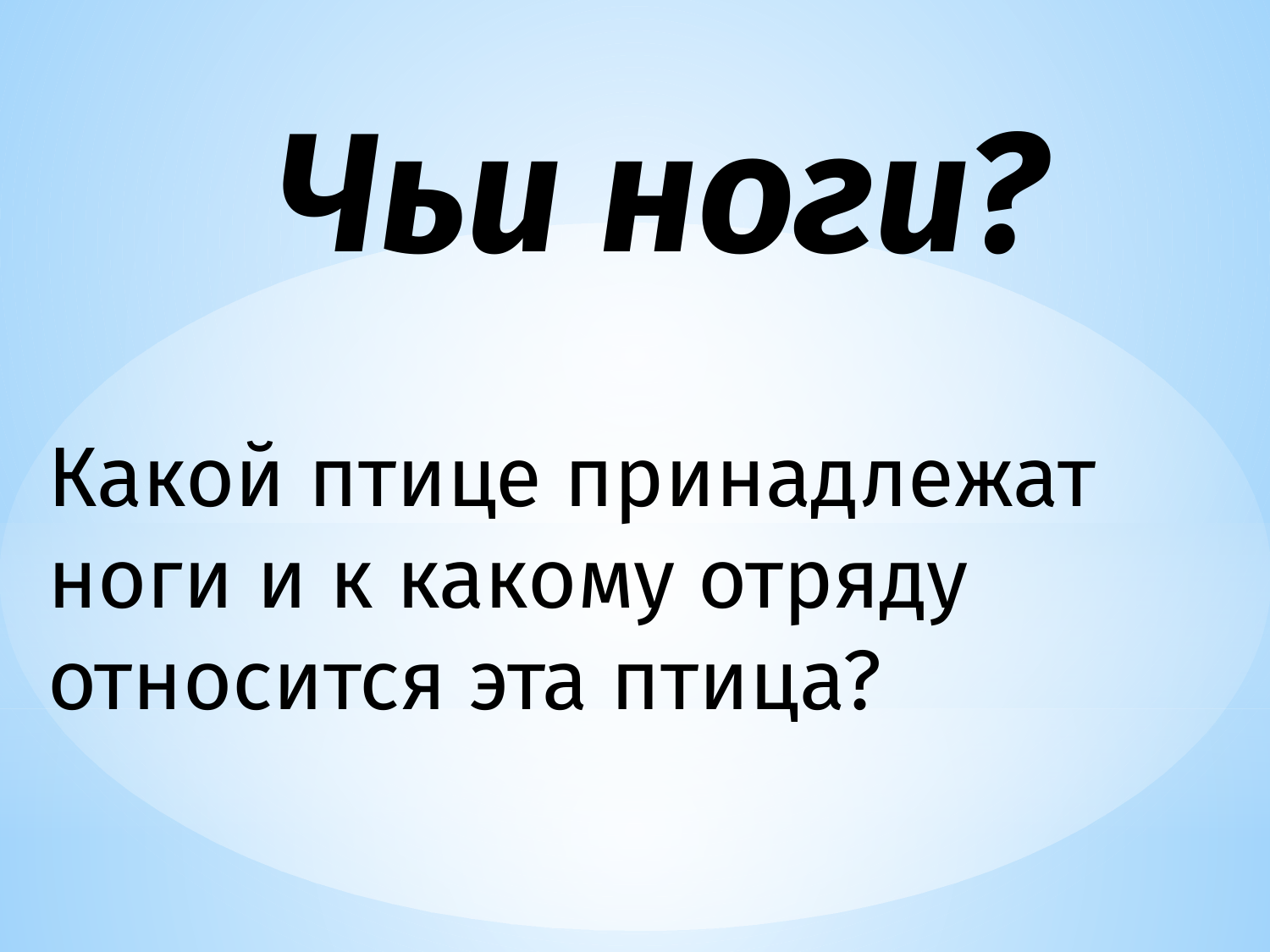

# Чьи ноги?
Какой птице принадлежат ноги и к какому отряду относится эта птица?